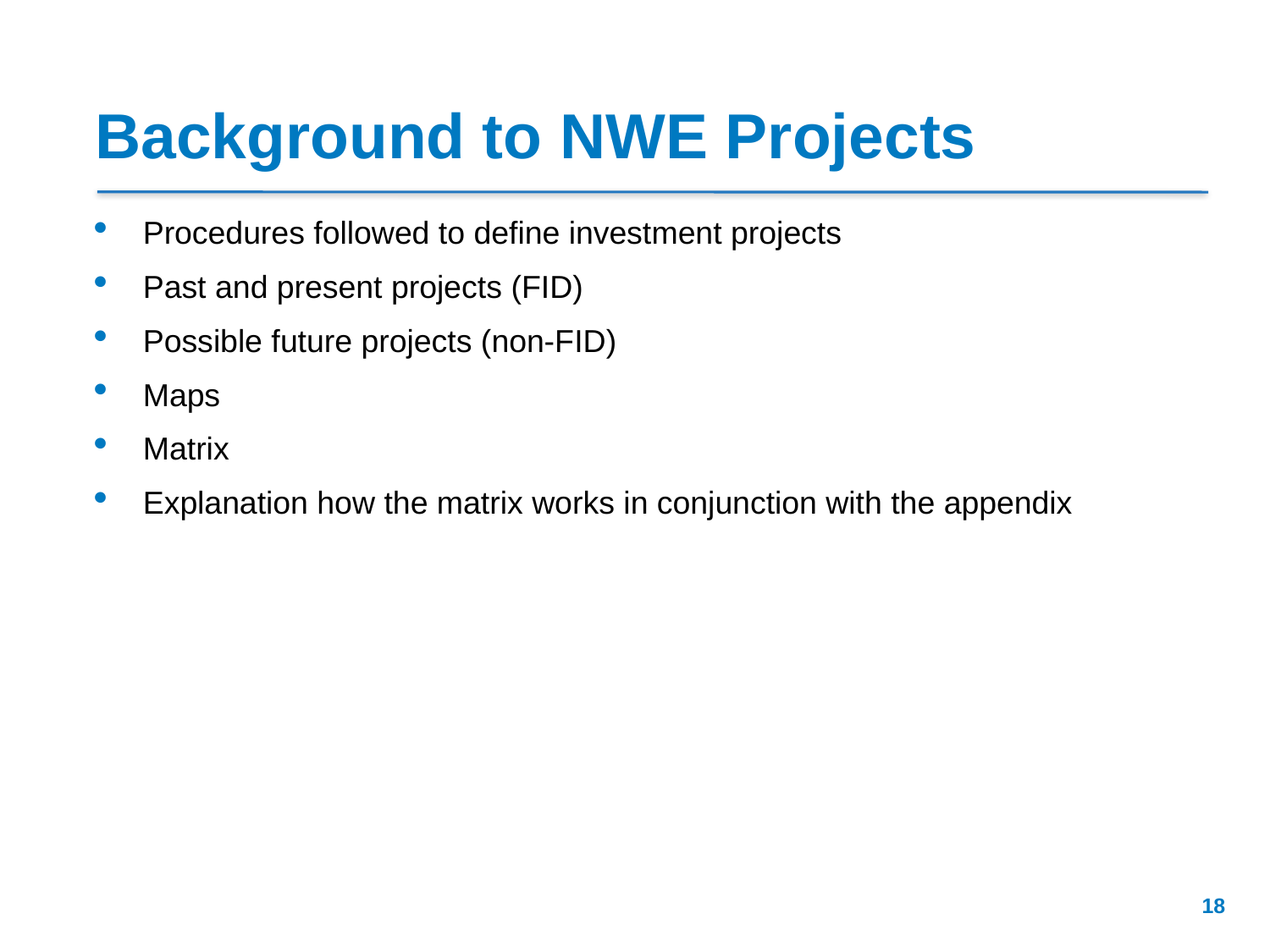

# Background to NWE Projects
Procedures followed to define investment projects
Past and present projects (FID)
Possible future projects (non-FID)
Maps
Matrix
Explanation how the matrix works in conjunction with the appendix
18